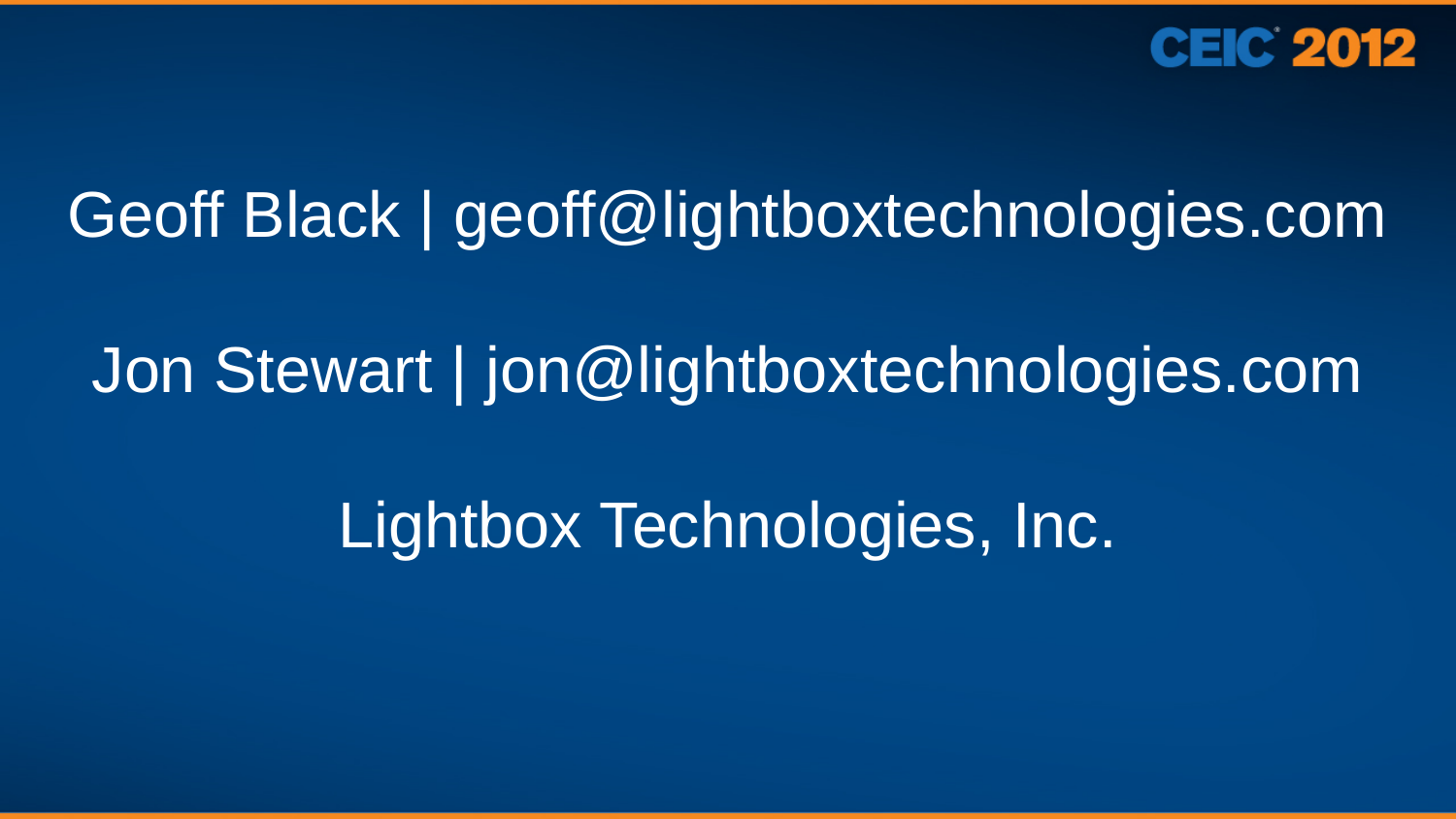

Geoff Black | geoff@lightboxtechnologies.com

Jon Stewart | jon@lightboxtechnologies.com

Lightbox Technologies, Inc.